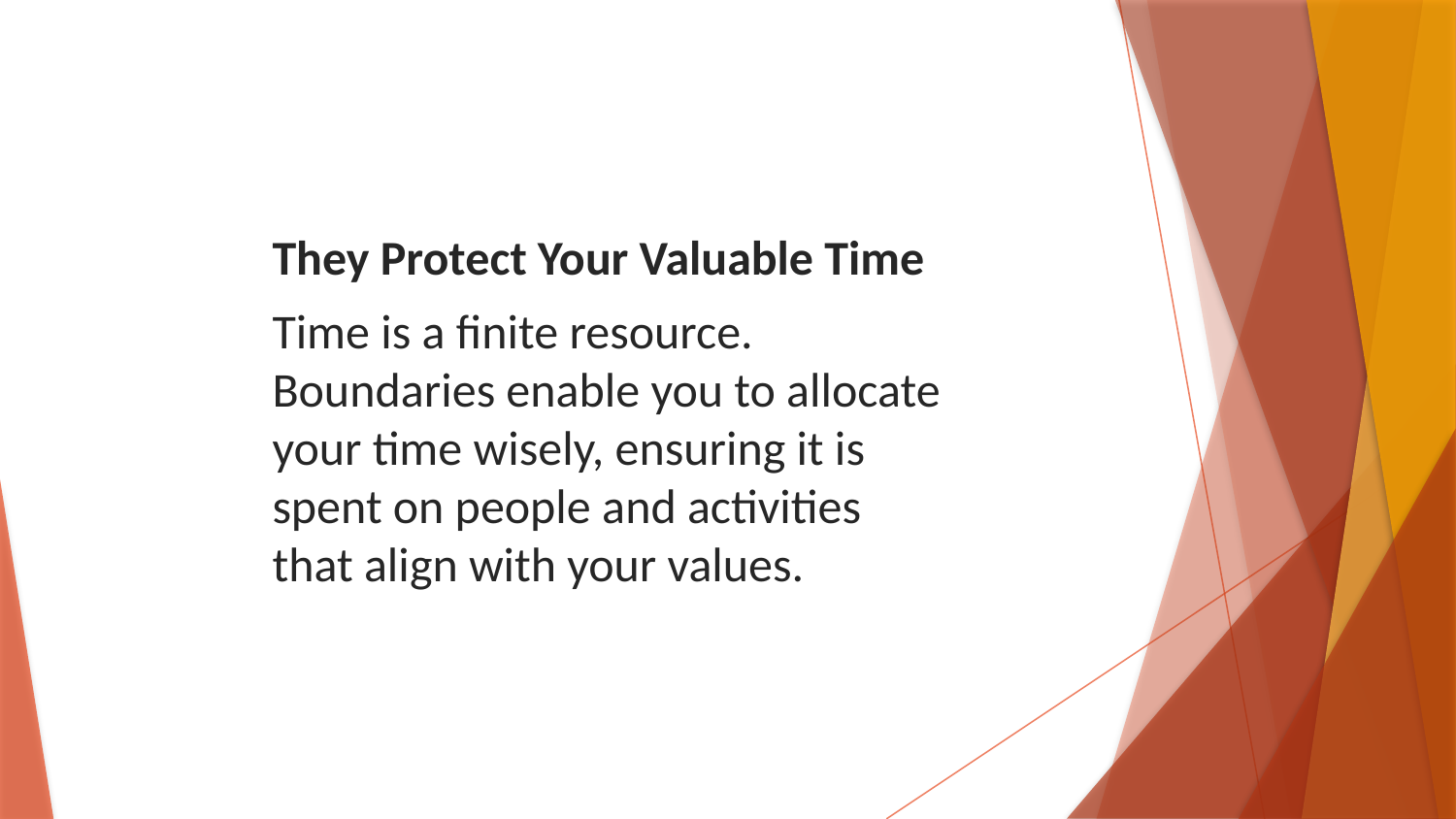

They Protect Your Valuable Time
Time is a finite resource. Boundaries enable you to allocate your time wisely, ensuring it is spent on people and activities that align with your values.